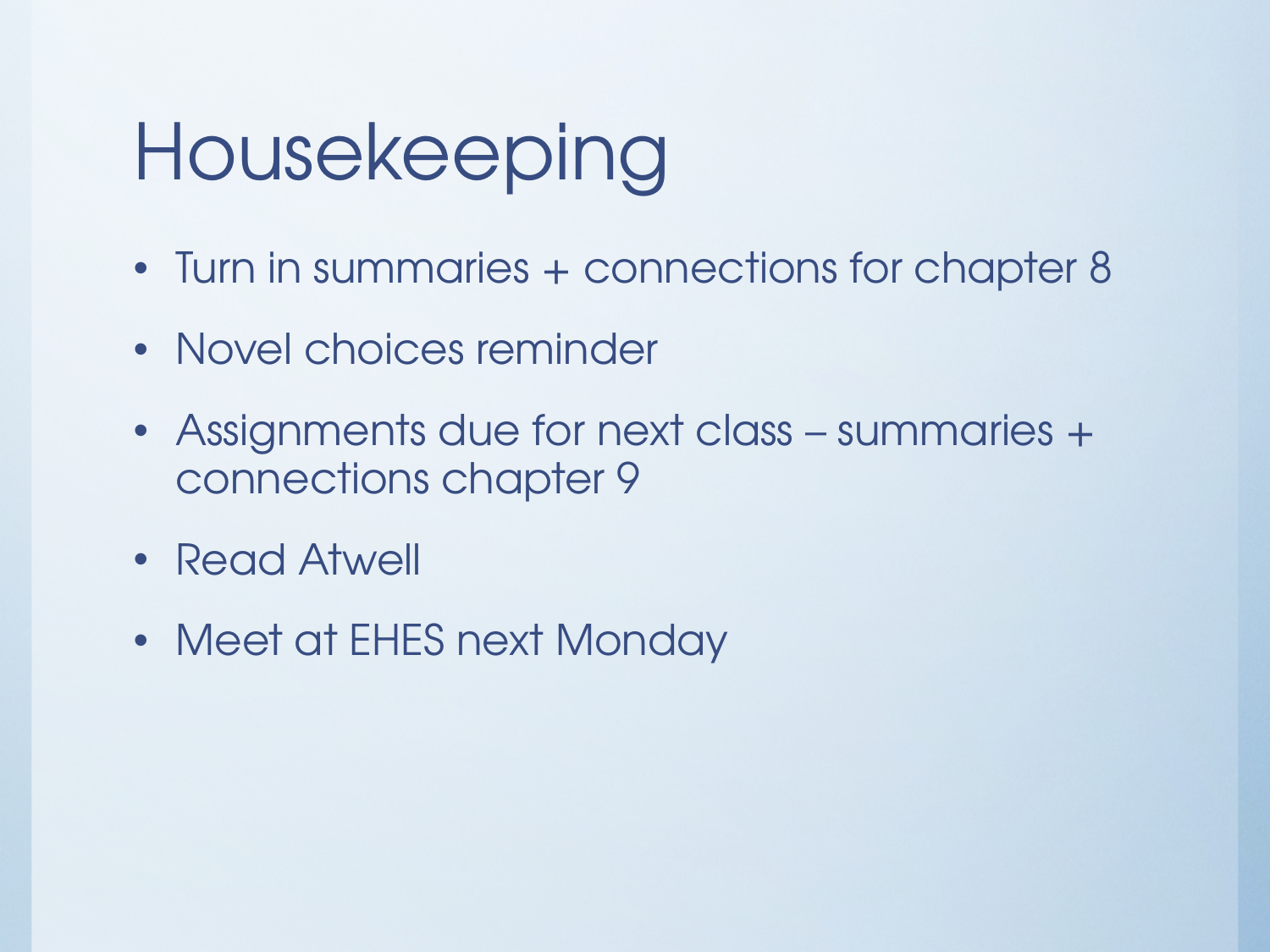

# Housekeeping
Turn in summaries + connections for chapter 8
Novel choices reminder
Assignments due for next class – summaries + connections chapter 9
Read Atwell
Meet at EHES next Monday